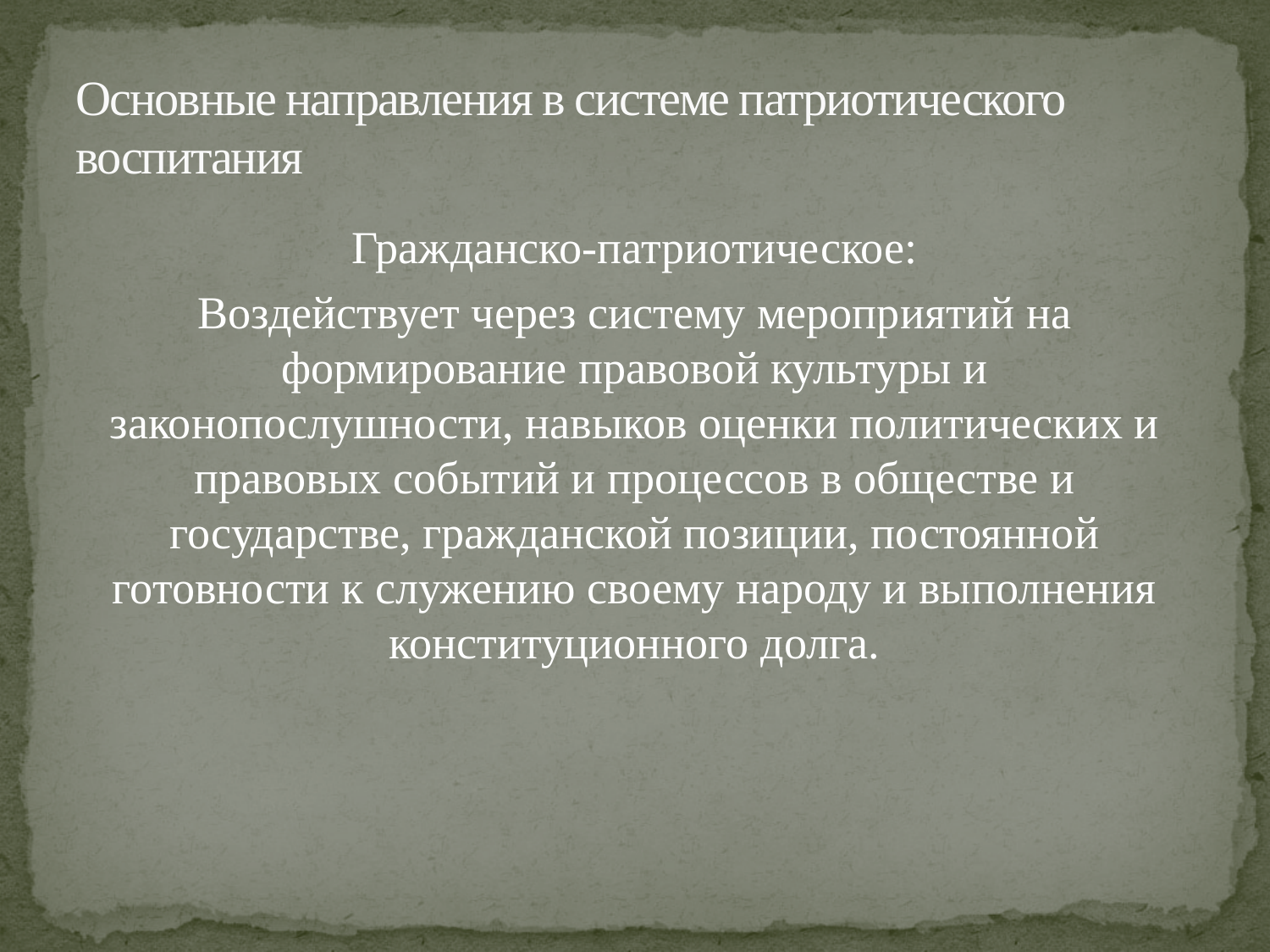

# Основные направления в системе патриотического воспитания
Гражданско-патриотическое:
Воздействует через систему мероприятий на формирование правовой культуры и законопослушности, навыков оценки политических и правовых событий и процессов в обществе и государстве, гражданской позиции, постоянной готовности к служению своему народу и выполнения конституционного долга.